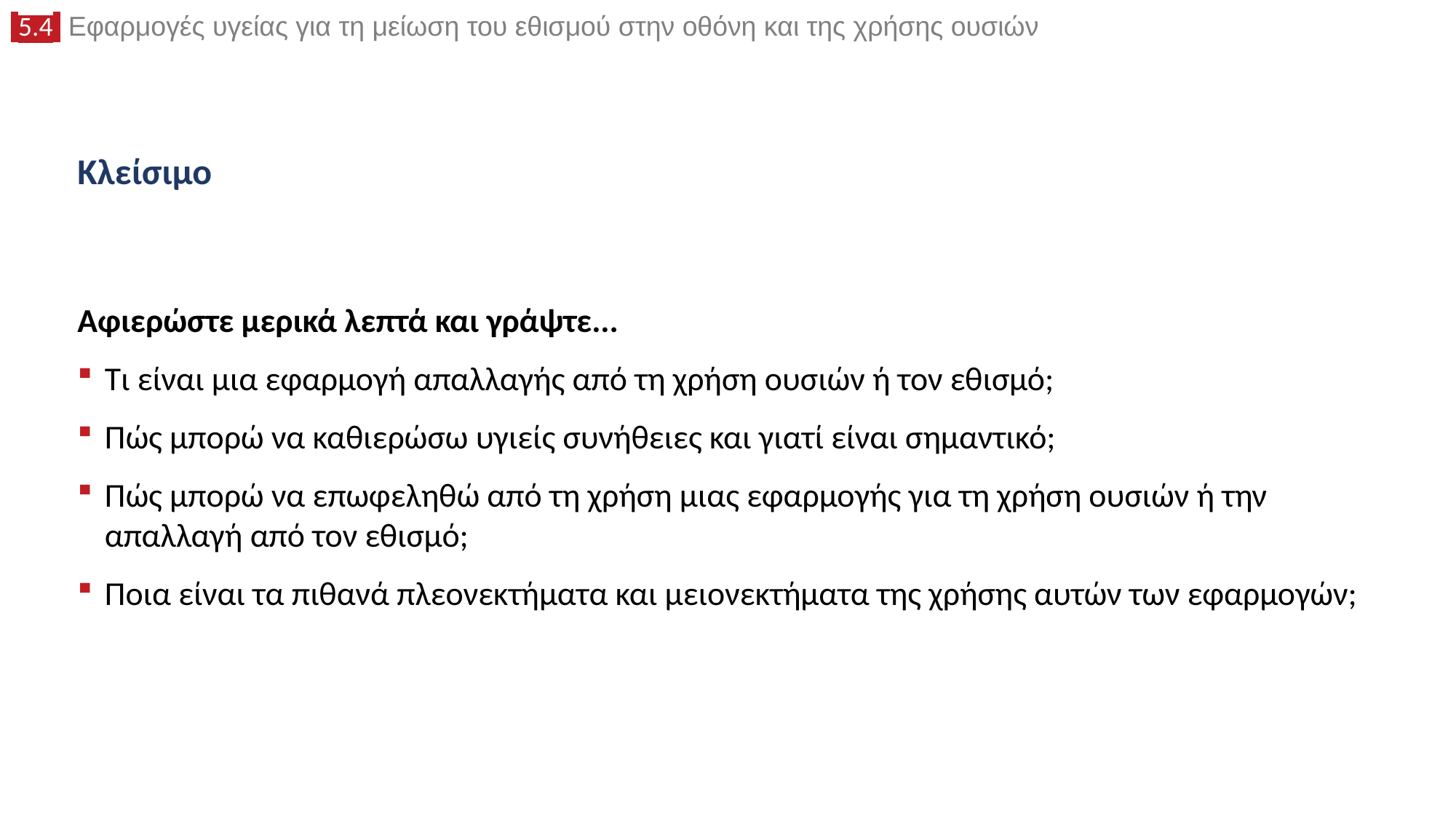

# Κλείσιμο
Αφιερώστε μερικά λεπτά και γράψτε...
Τι είναι μια εφαρμογή απαλλαγής από τη χρήση ουσιών ή τον εθισμό;
Πώς μπορώ να καθιερώσω υγιείς συνήθειες και γιατί είναι σημαντικό;
Πώς μπορώ να επωφεληθώ από τη χρήση μιας εφαρμογής για τη χρήση ουσιών ή την απαλλαγή από τον εθισμό;
Ποια είναι τα πιθανά πλεονεκτήματα και μειονεκτήματα της χρήσης αυτών των εφαρμογών;